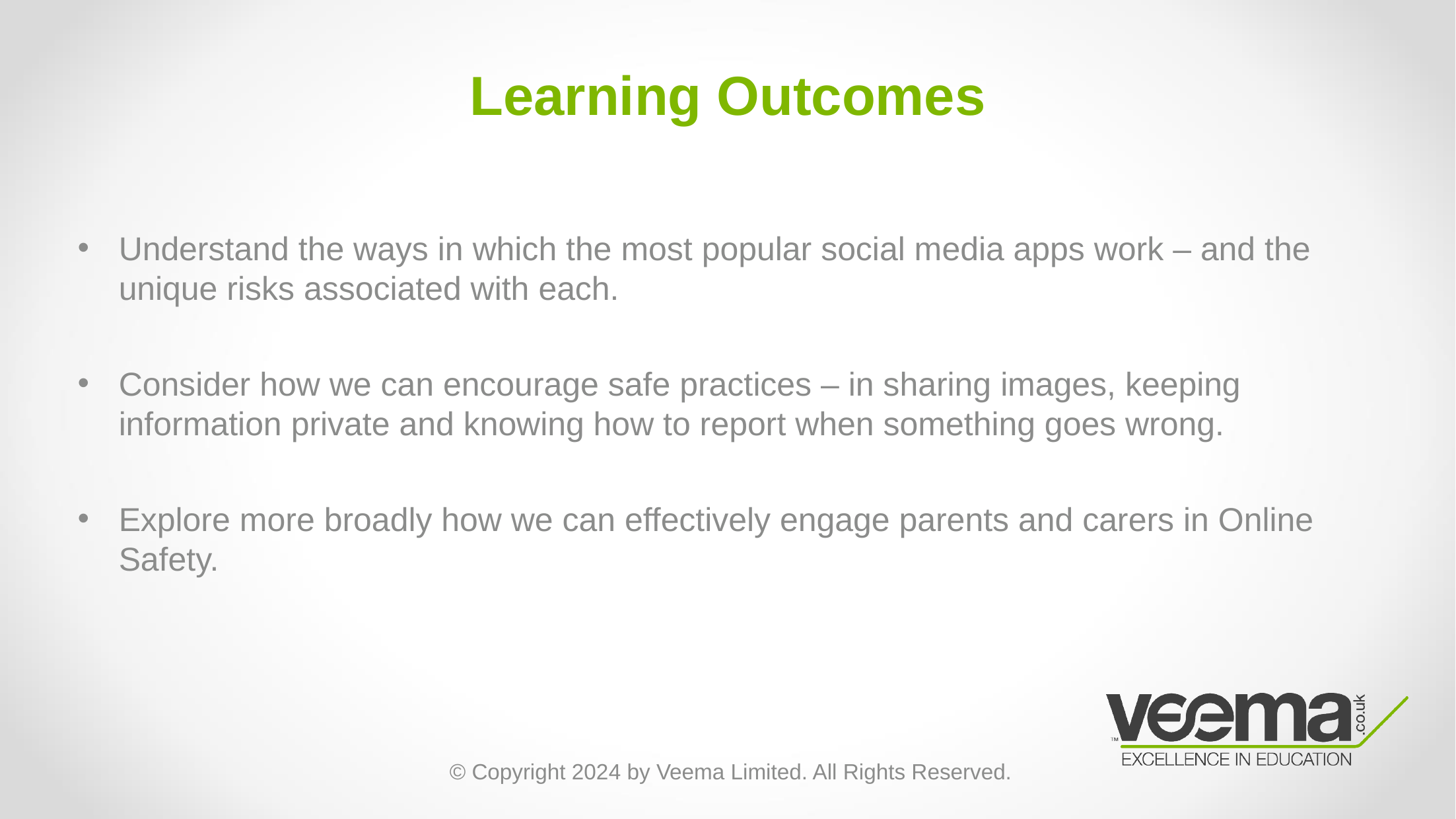

# Learning Outcomes
Understand the ways in which the most popular social media apps work – and the unique risks associated with each.

Consider how we can encourage safe practices – in sharing images, keeping information private and knowing how to report when something goes wrong.

Explore more broadly how we can effectively engage parents and carers in Online Safety.